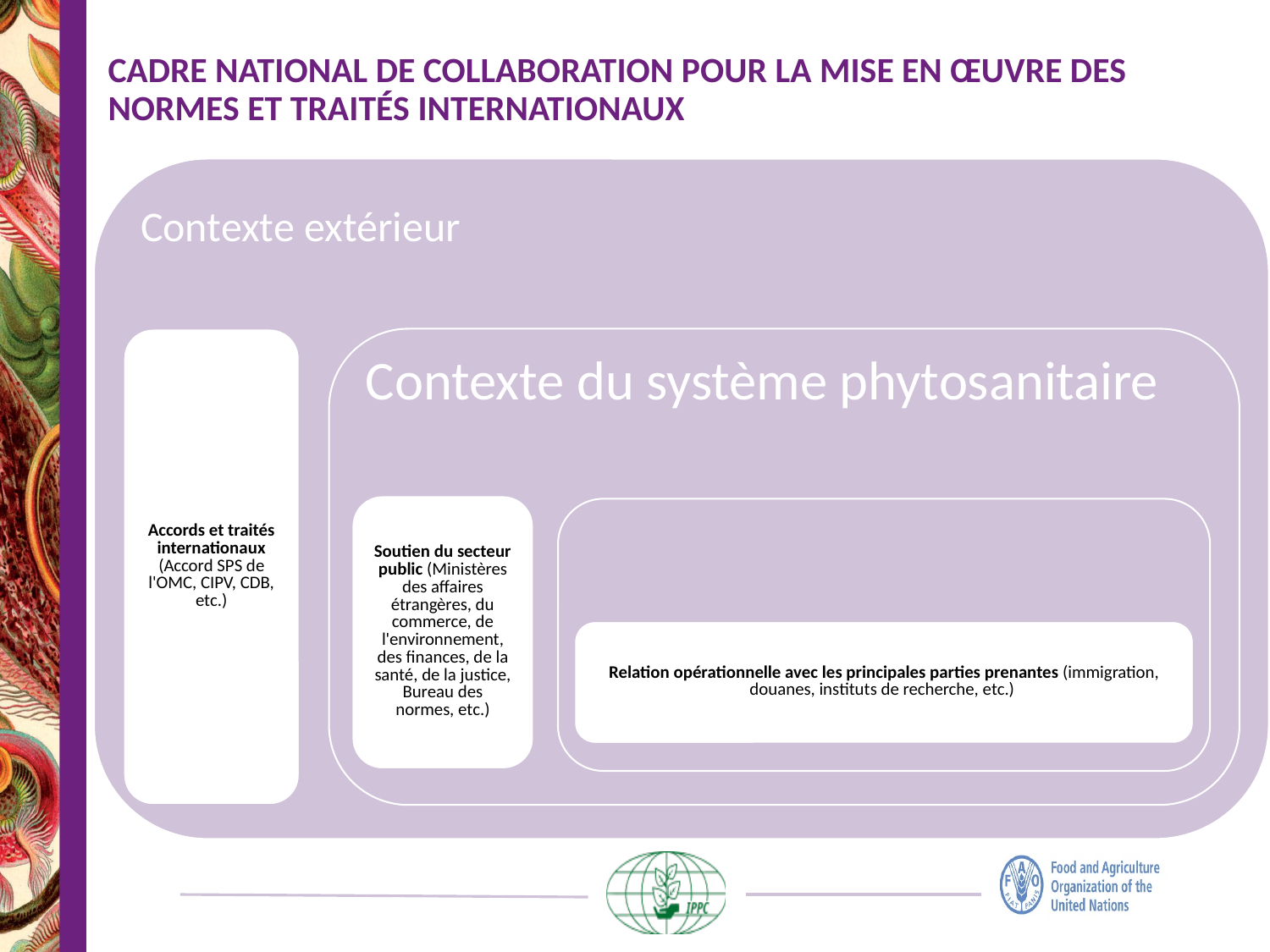

# CADRE NATIONAL DE COLLABORATION POUR LA MISE EN ŒUVRE DES NORMES ET TRAITÉS INTERNATIONAUX
Contexte extérieur
Accords et traités internationaux (Accord SPS de l'OMC, CIPV, CDB, etc.)
Contexte du système phytosanitaire
Soutien du secteur public (Ministères des affaires étrangères, du commerce, de l'environnement, des finances, de la santé, de la justice, Bureau des normes, etc.)
Relation opérationnelle avec les principales parties prenantes (immigration, douanes, instituts de recherche, etc.)